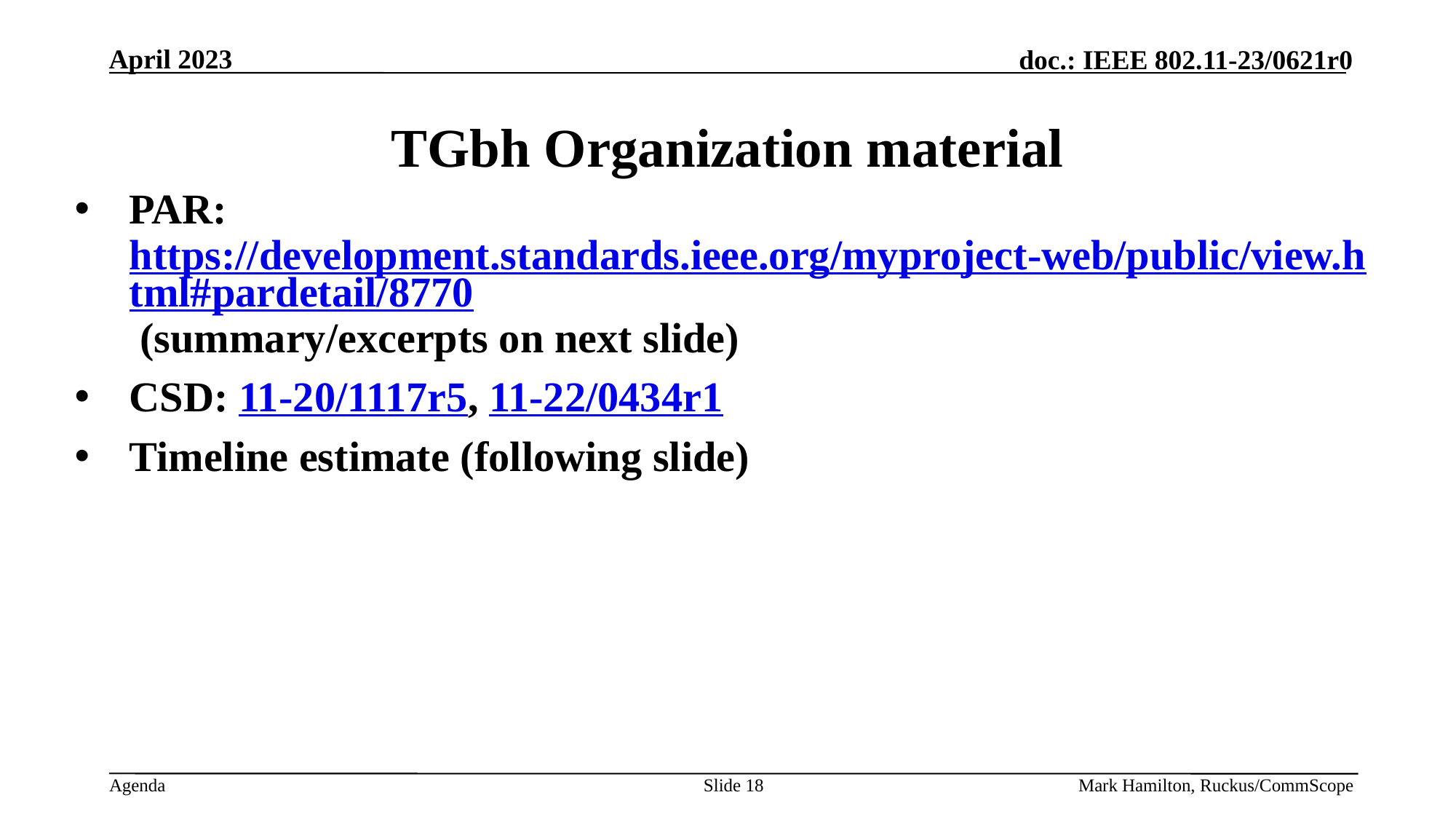

# TGbh Organization material
PAR: https://development.standards.ieee.org/myproject-web/public/view.html#pardetail/8770 (summary/excerpts on next slide)
CSD: 11-20/1117r5, 11-22/0434r1
Timeline estimate (following slide)
Slide 18